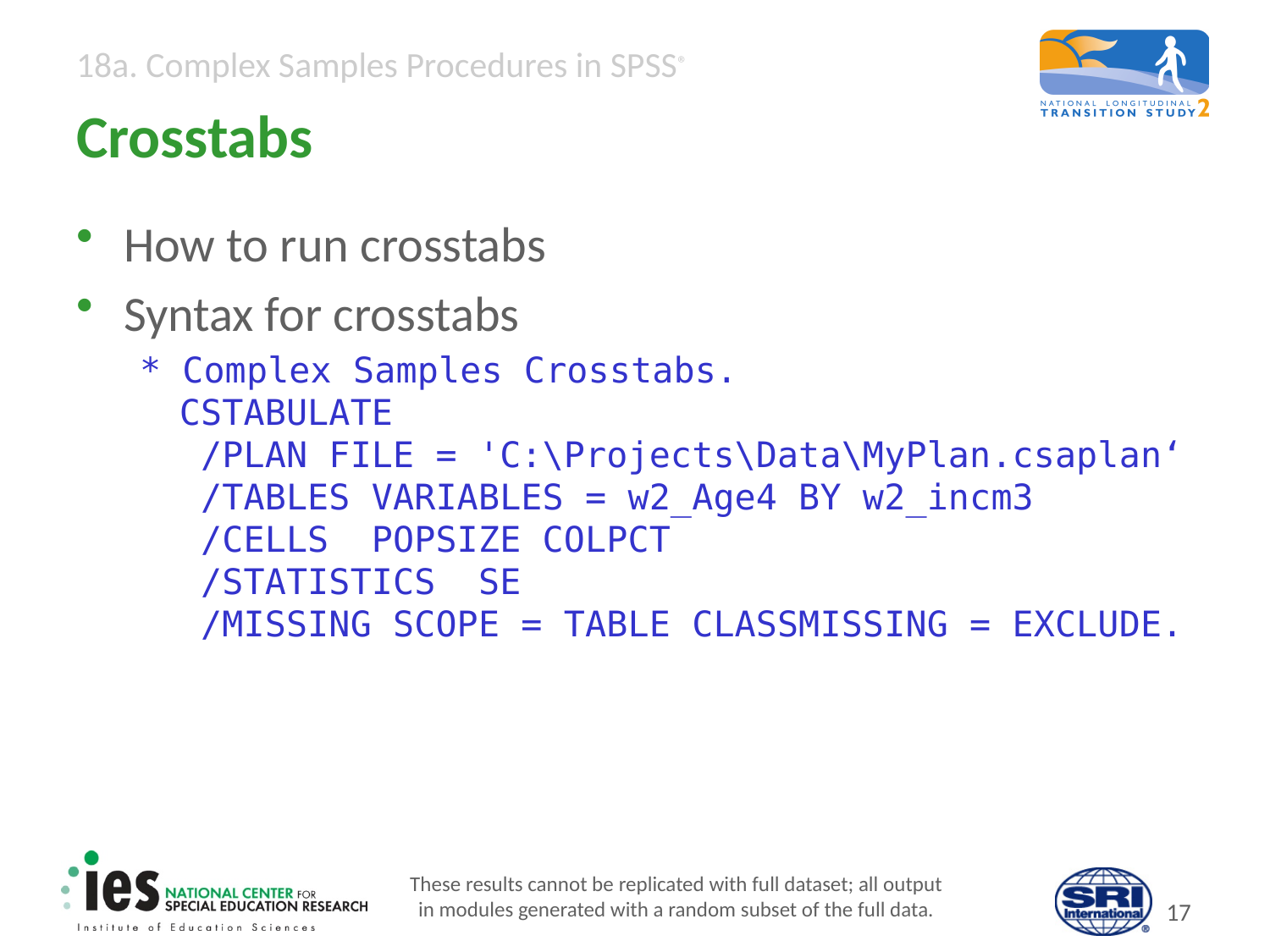

# Crosstabs
How to run crosstabs
Syntax for crosstabs
* Complex Samples Crosstabs.
CSTABULATE
 /PLAN FILE = 'C:\Projects\Data\MyPlan.csaplan‘
 /TABLES VARIABLES = w2_Age4 BY w2_incm3
 /CELLS  POPSIZE COLPCT
 /STATISTICS  SE
 /MISSING SCOPE = TABLE CLASSMISSING = EXCLUDE.
These results cannot be replicated with full dataset; all output
in modules generated with a random subset of the full data.
17